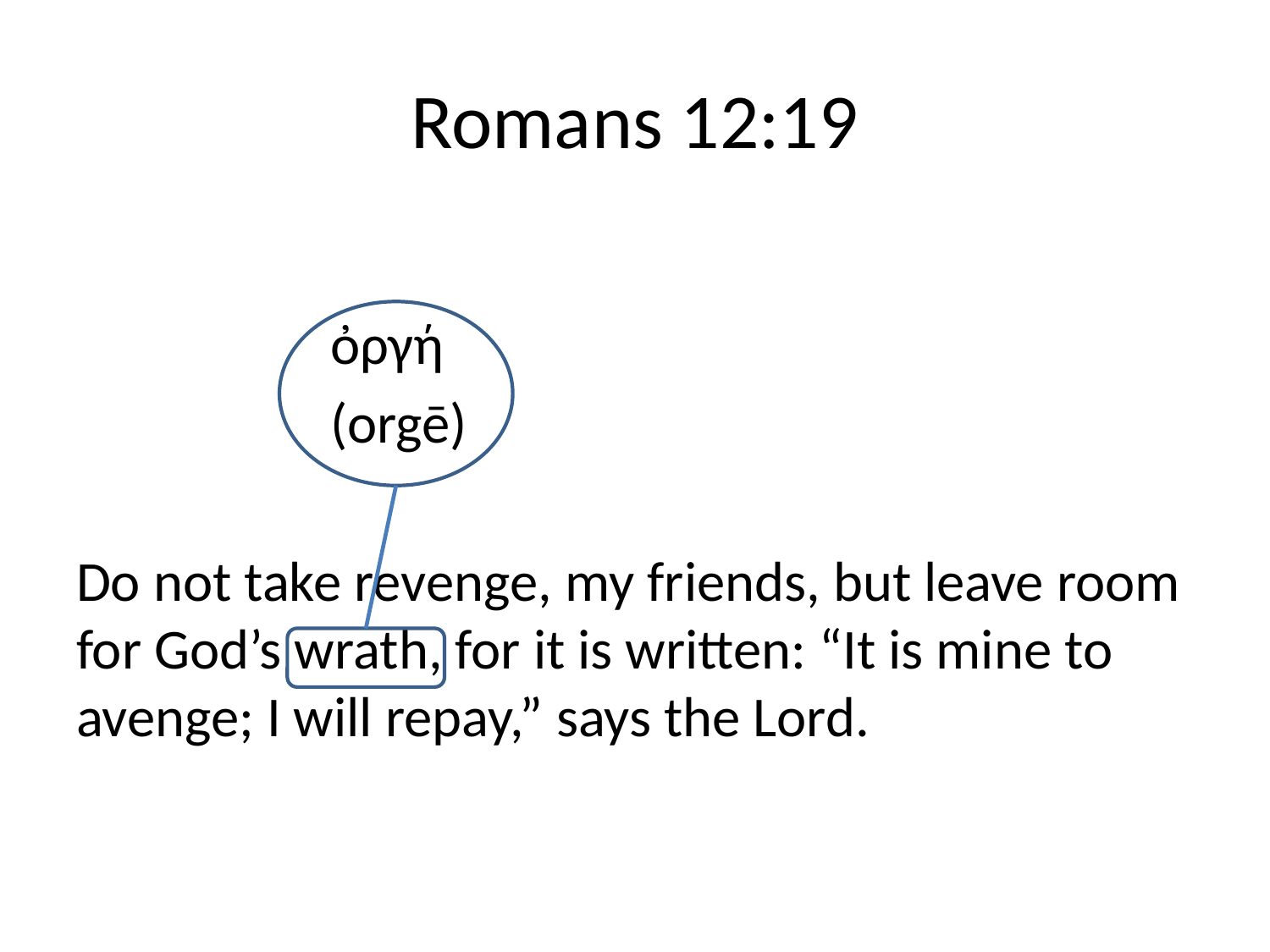

# Romans 12:19

		ὀργή
		(orgē)

Do not take revenge, my friends, but leave room for God’s wrath, for it is written: “It is mine to avenge; I will repay,” says the Lord.